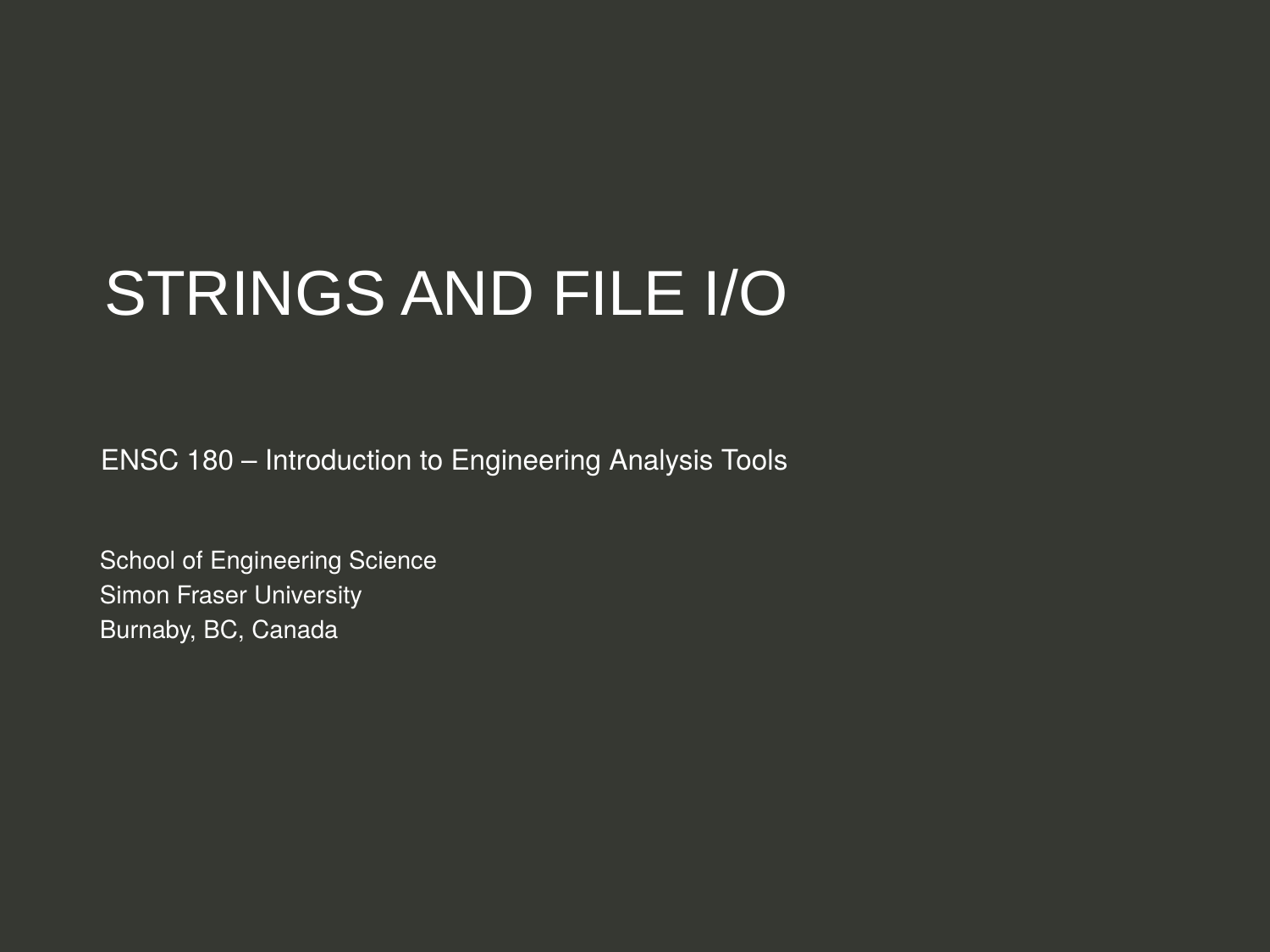

# STRINGS AND FILE I/O
ENSC 180 – Introduction to Engineering Analysis Tools